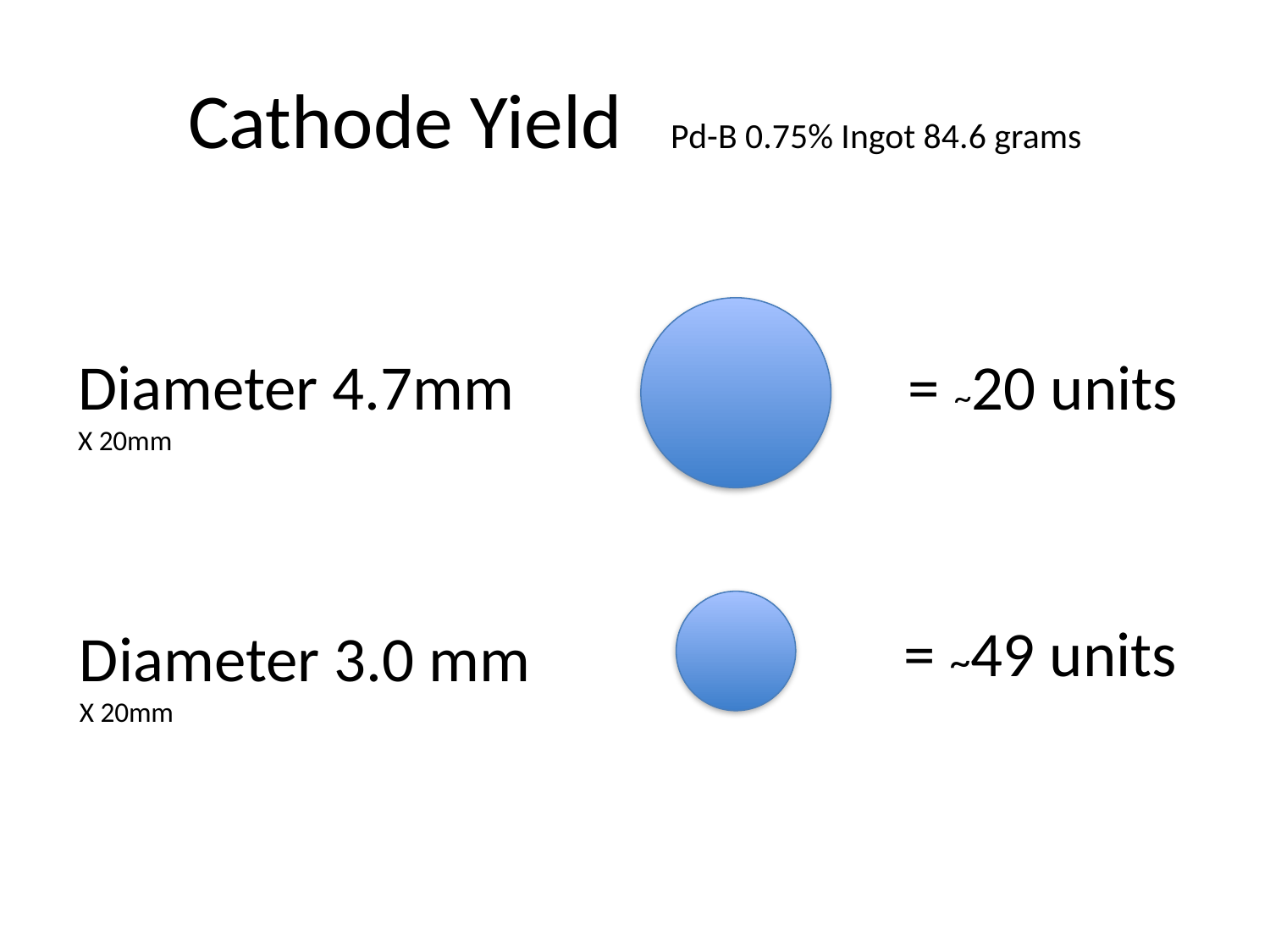

# Cathode Yield      Pd-B 0.75% Ingot 84.6 grams

Diameter 4.7mm
X 20mm
= ~20 units

= ~49 units
Diameter 3.0 mm
X 20mm